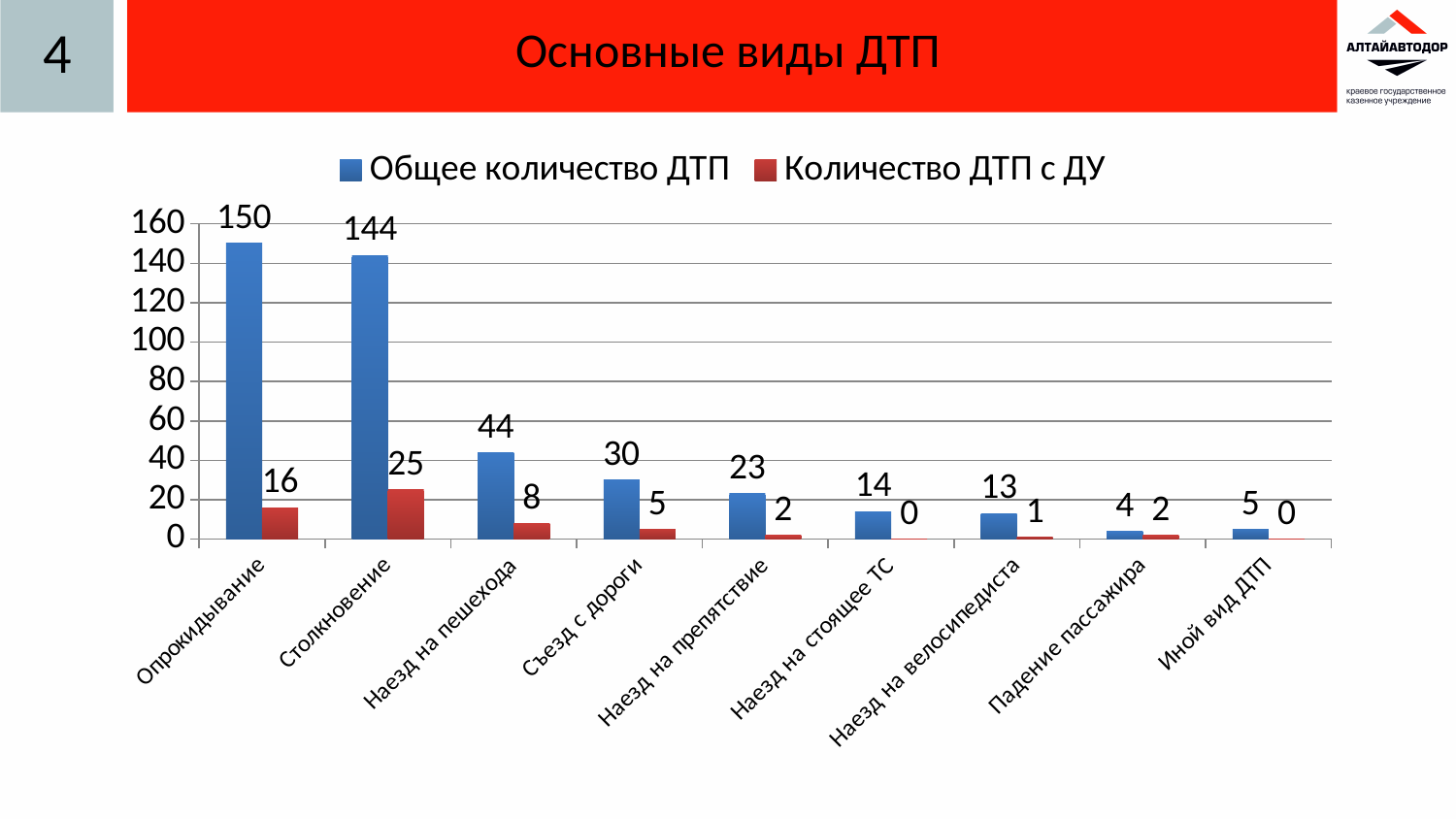

4

# Основные виды ДТП

### Chart

| Category | Общее количество ДТП | Количество ДТП с ДУ |
|---|---|---|
| Опрокидывание | 150.0 | 16.0 |
| Столкновение | 144.0 | 25.0 |
| Наезд на пешехода | 44.0 | 8.0 |
| Съезд с дороги | 30.0 | 5.0 |
| Наезд на препятствие | 23.0 | 2.0 |
| Наезд на стоящее ТС | 14.0 | 0.0 |
| Наезд на велосипедиста | 13.0 | 1.0 |
| Падение пассажира | 4.0 | 2.0 |
| Иной вид ДТП | 5.0 | 0.0 |